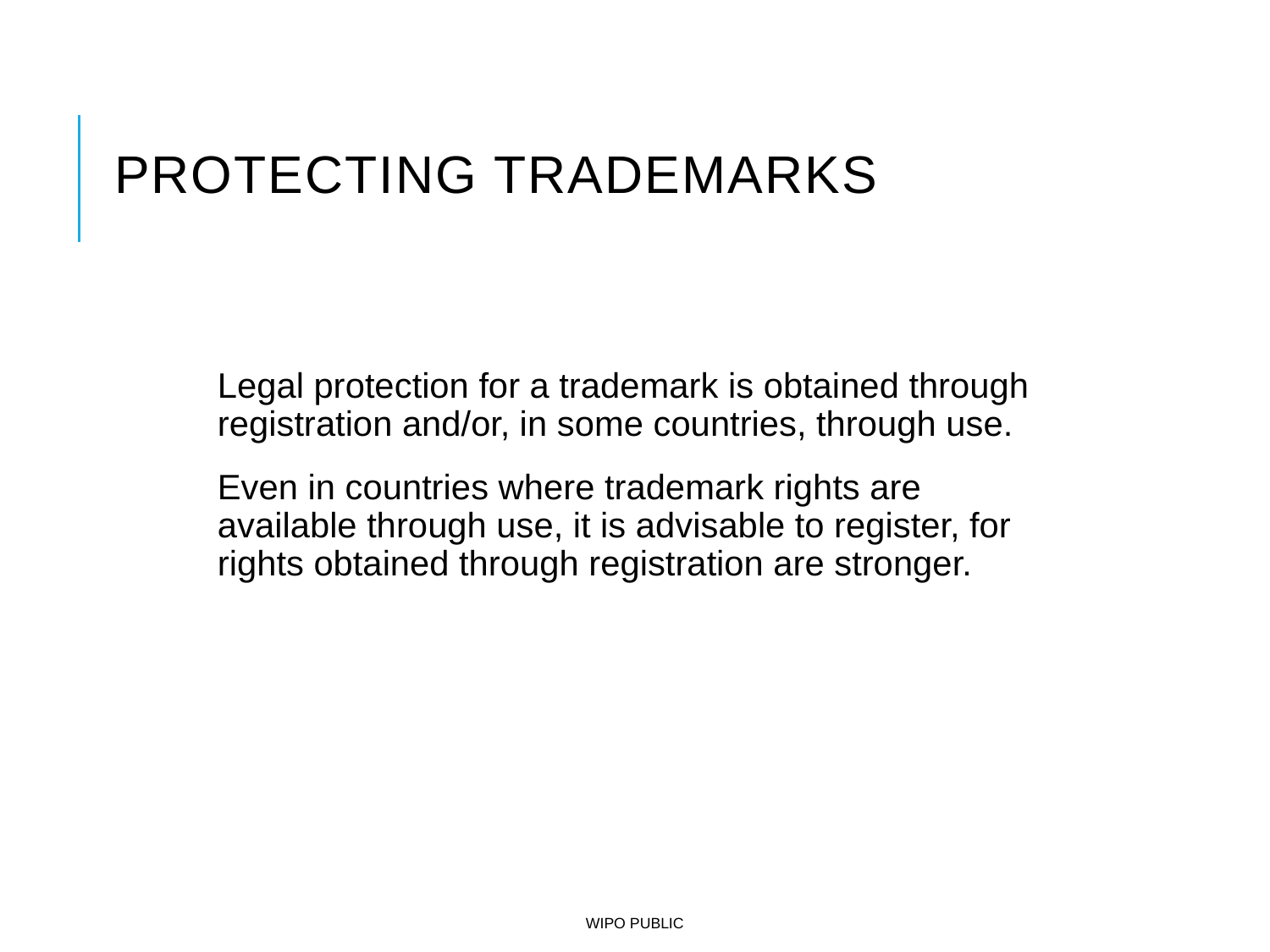

# Protecting trademarks
Legal protection for a trademark is obtained through registration and/or, in some countries, through use.
Even in countries where trademark rights are available through use, it is advisable to register, for rights obtained through registration are stronger.